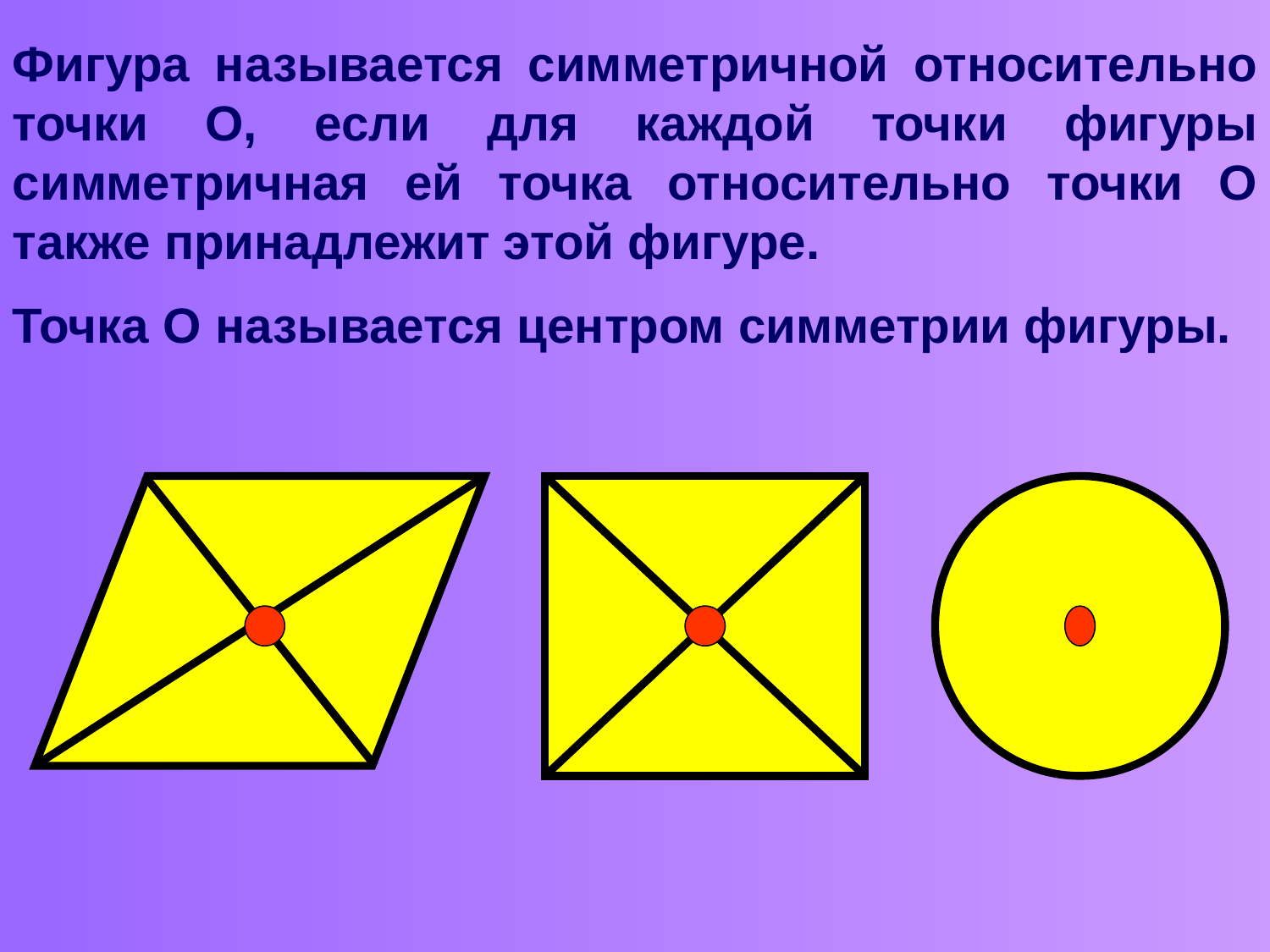

Фигура называется симметричной относительно точки О, если для каждой точки фигуры симметричная ей точка относительно точки О также принадлежит этой фигуре.
Точка О называется центром симметрии фигуры.